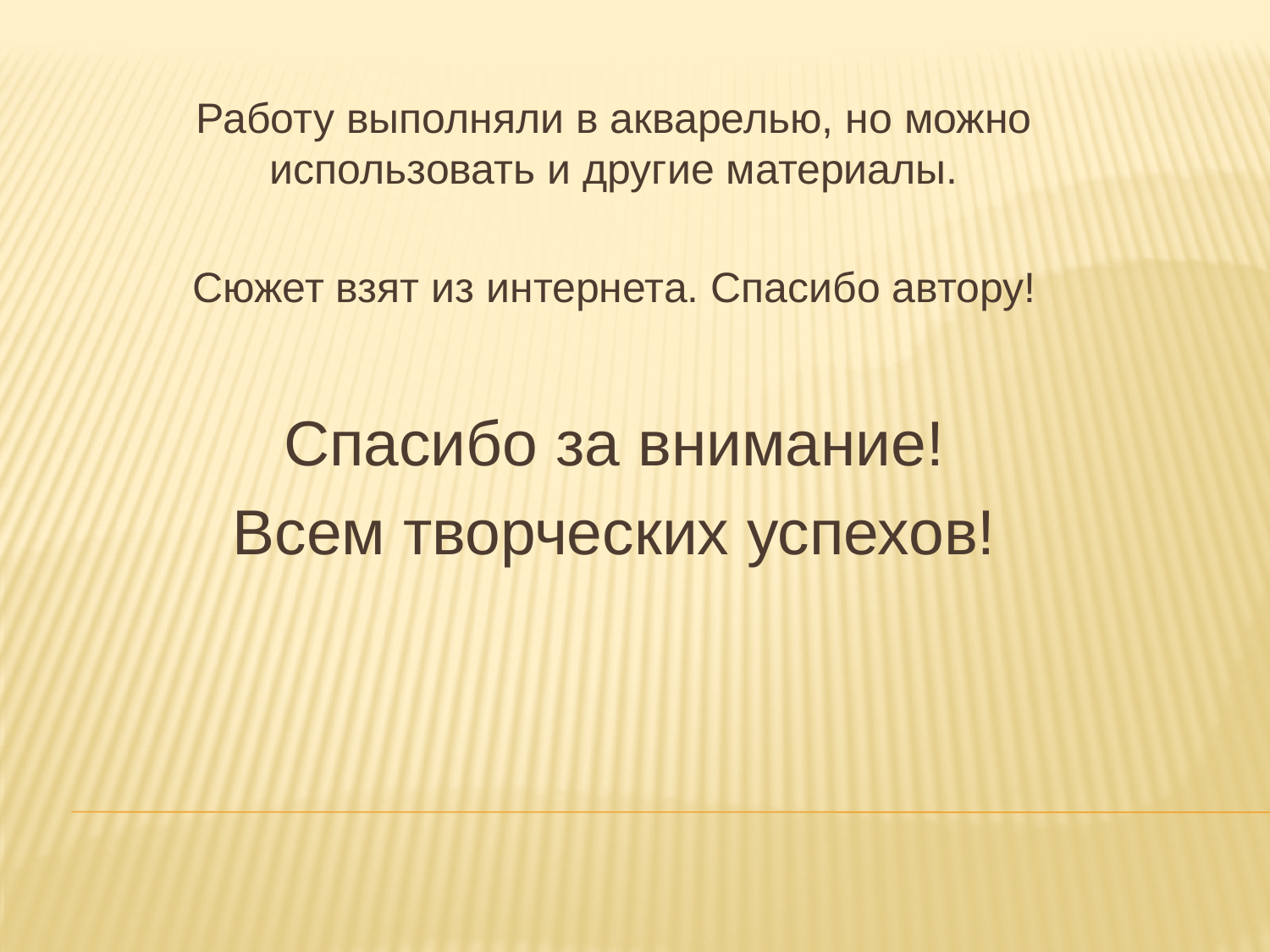

Работу выполняли в акварелью, но можно использовать и другие материалы.

Сюжет взят из интернета. Спасибо автору!

Спасибо за внимание!
Всем творческих успехов!

#